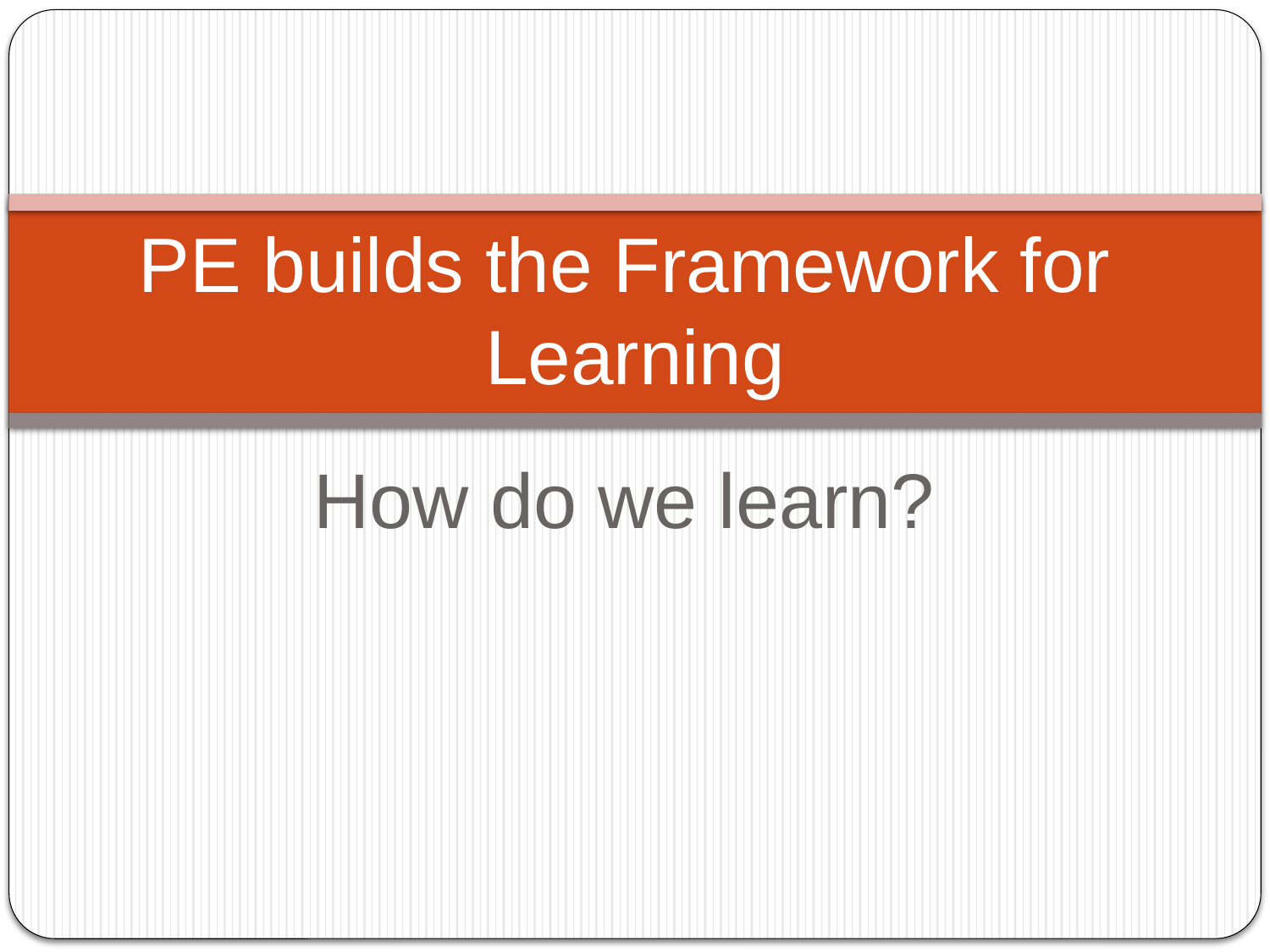

# PE builds the Framework for  Learning
How do we learn?